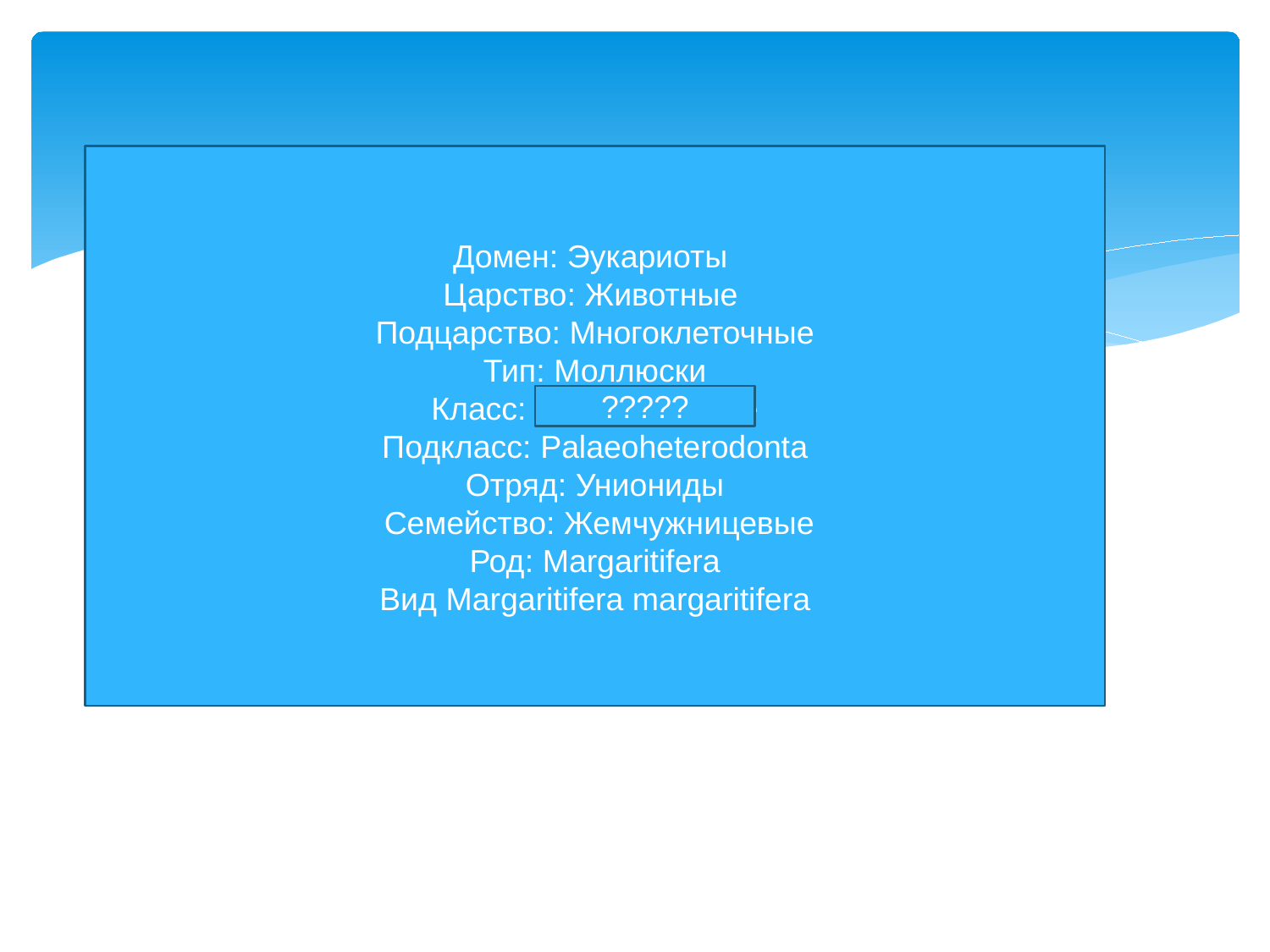

Домен: Эукариоты
Царство: Животные
Подцарство: Многоклеточные
 Тип: Моллюски
Класс: Двустворчатые
 Подкласс: Palaeoheterodonta
Отряд: Униониды
 Семейство: Жемчужницевые
 Род: Margaritifera
Вид Margaritifera margaritifera
?????